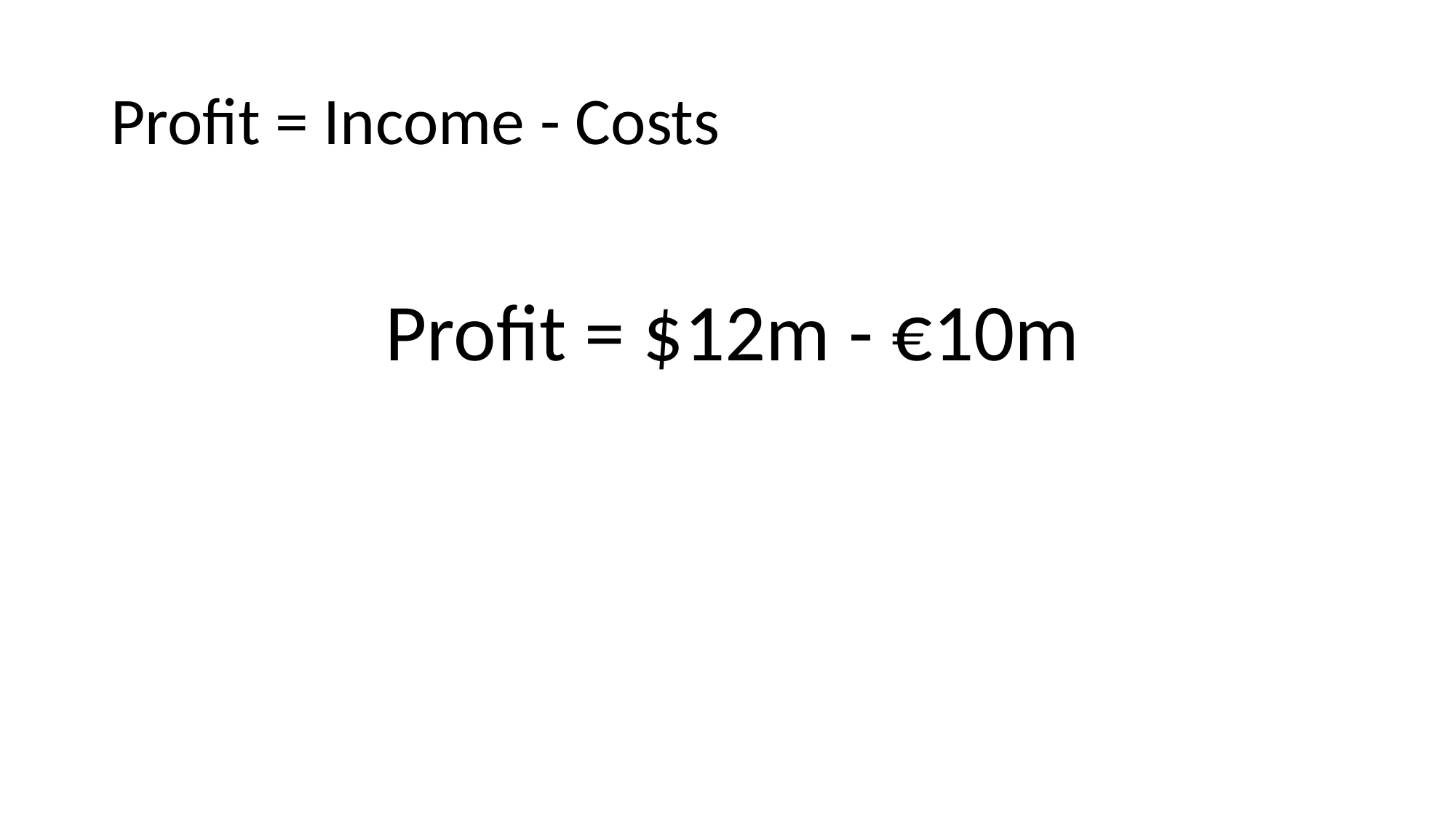

# Profit = Income - Costs
Profit = $12m - €10m